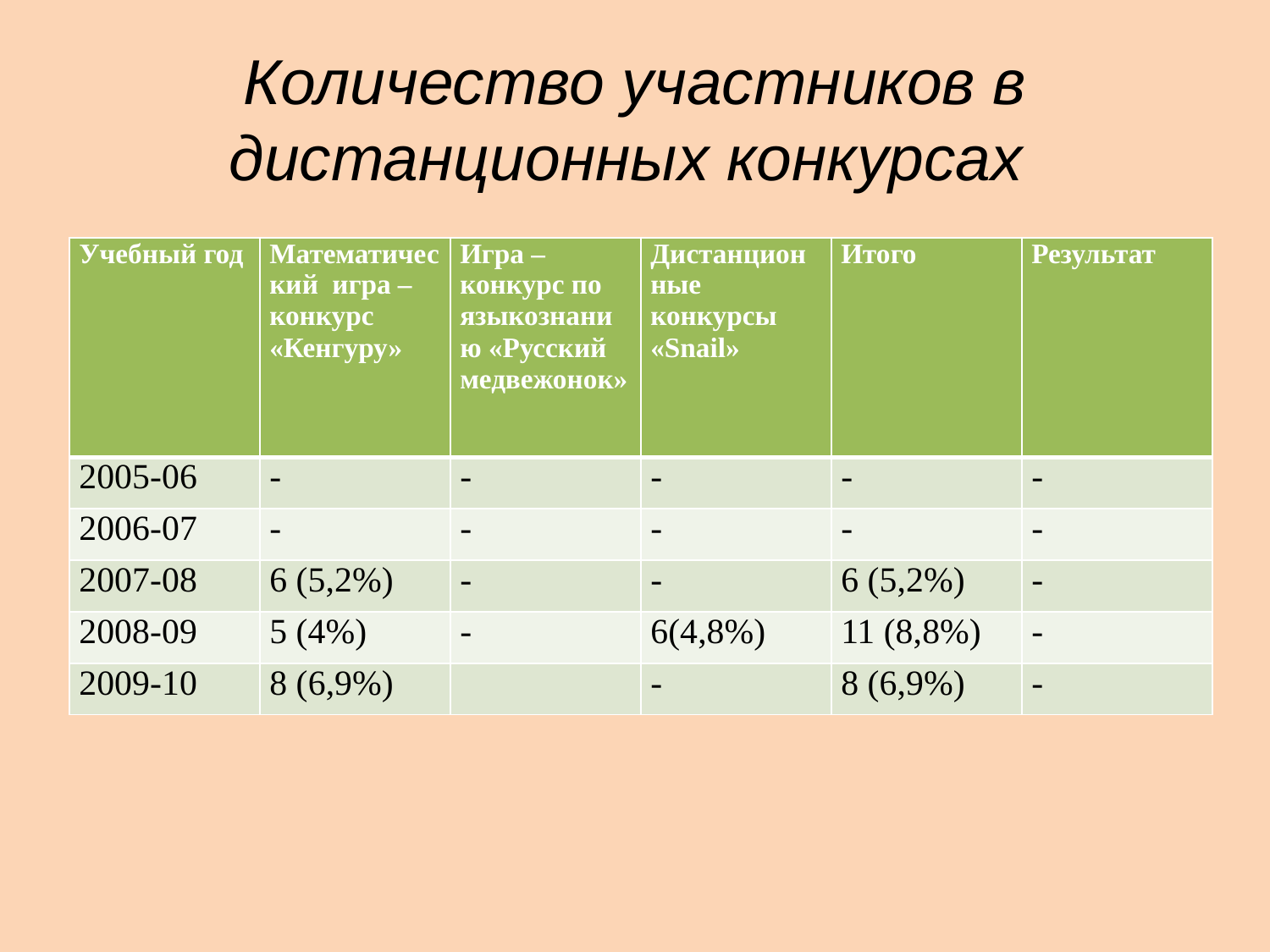

# Количество участников в дистанционных конкурсах
| Учебный год | Математический игра – конкурс «Кенгуру» | Игра – конкурс по языкознанию «Русский медвежонок» | Дистанционные конкурсы «Snail» | Итого | Результат |
| --- | --- | --- | --- | --- | --- |
| 2005-06 | - | - | - | - | - |
| 2006-07 | - | - | - | - | - |
| 2007-08 | 6 (5,2%) | - | - | 6 (5,2%) | - |
| 2008-09 | 5 (4%) | - | 6(4,8%) | 11 (8,8%) | - |
| 2009-10 | 8 (6,9%) |  | - | 8 (6,9%) | - |